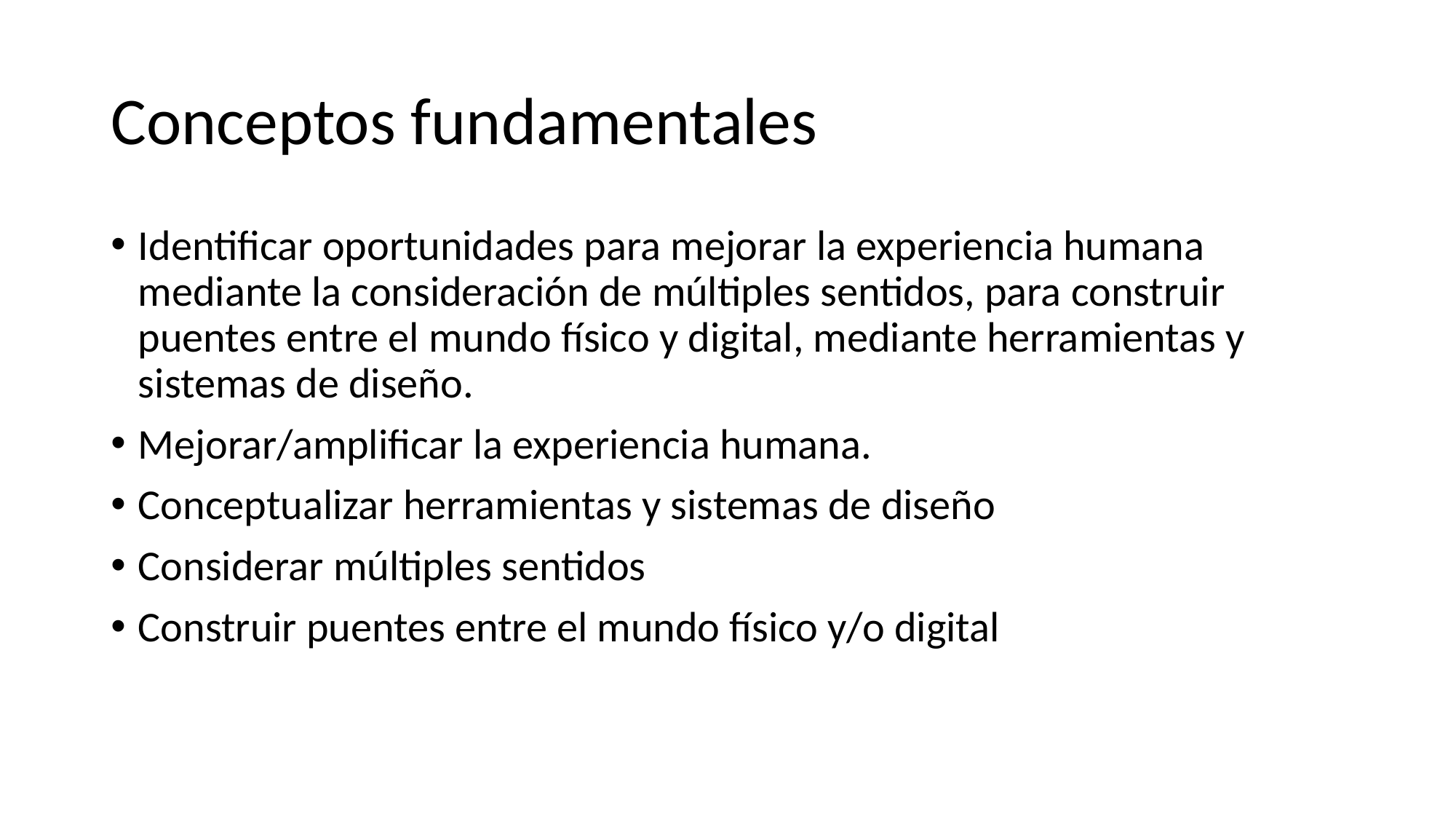

# Conceptos fundamentales
Identificar oportunidades para mejorar la experiencia humana mediante la consideración de múltiples sentidos, para construir puentes entre el mundo físico y digital, mediante herramientas y sistemas de diseño.
Mejorar/amplificar la experiencia humana.
Conceptualizar herramientas y sistemas de diseño
Considerar múltiples sentidos
Construir puentes entre el mundo físico y/o digital